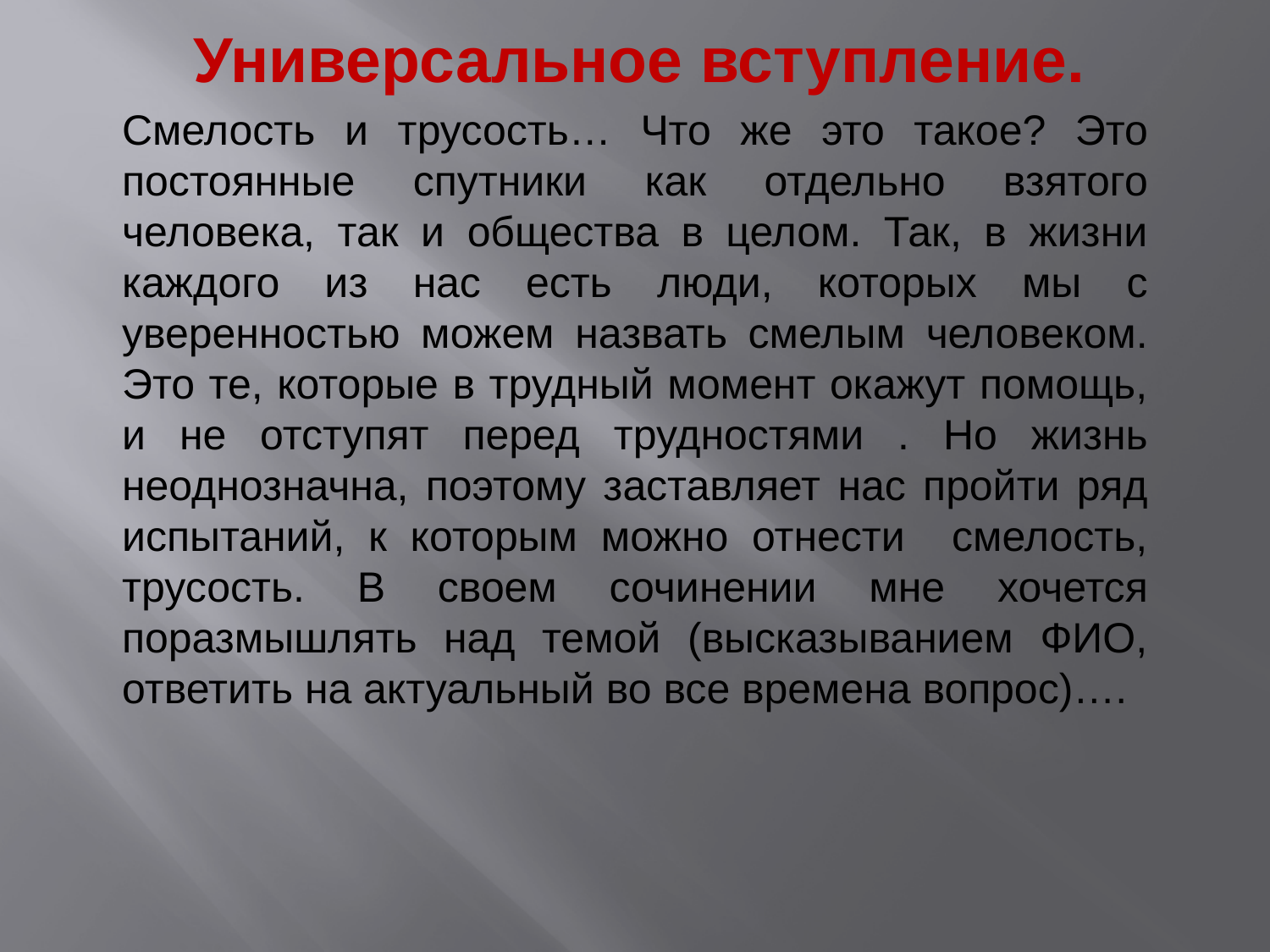

Универсальное вступление.
Смелость и трусость… Что же это такое? Это постоянные спутники как отдельно взятого человека, так и общества в целом. Так, в жизни каждого из нас есть люди, которых мы с уверенностью можем назвать смелым человеком. Это те, которые в трудный момент окажут помощь, и не отступят перед трудностями . Но жизнь неоднозначна, поэтому заставляет нас пройти ряд испытаний, к которым можно отнести  смелость, трусость. В своем сочинении мне хочется поразмышлять над темой (высказыванием ФИО, ответить на актуальный во все времена вопрос)….